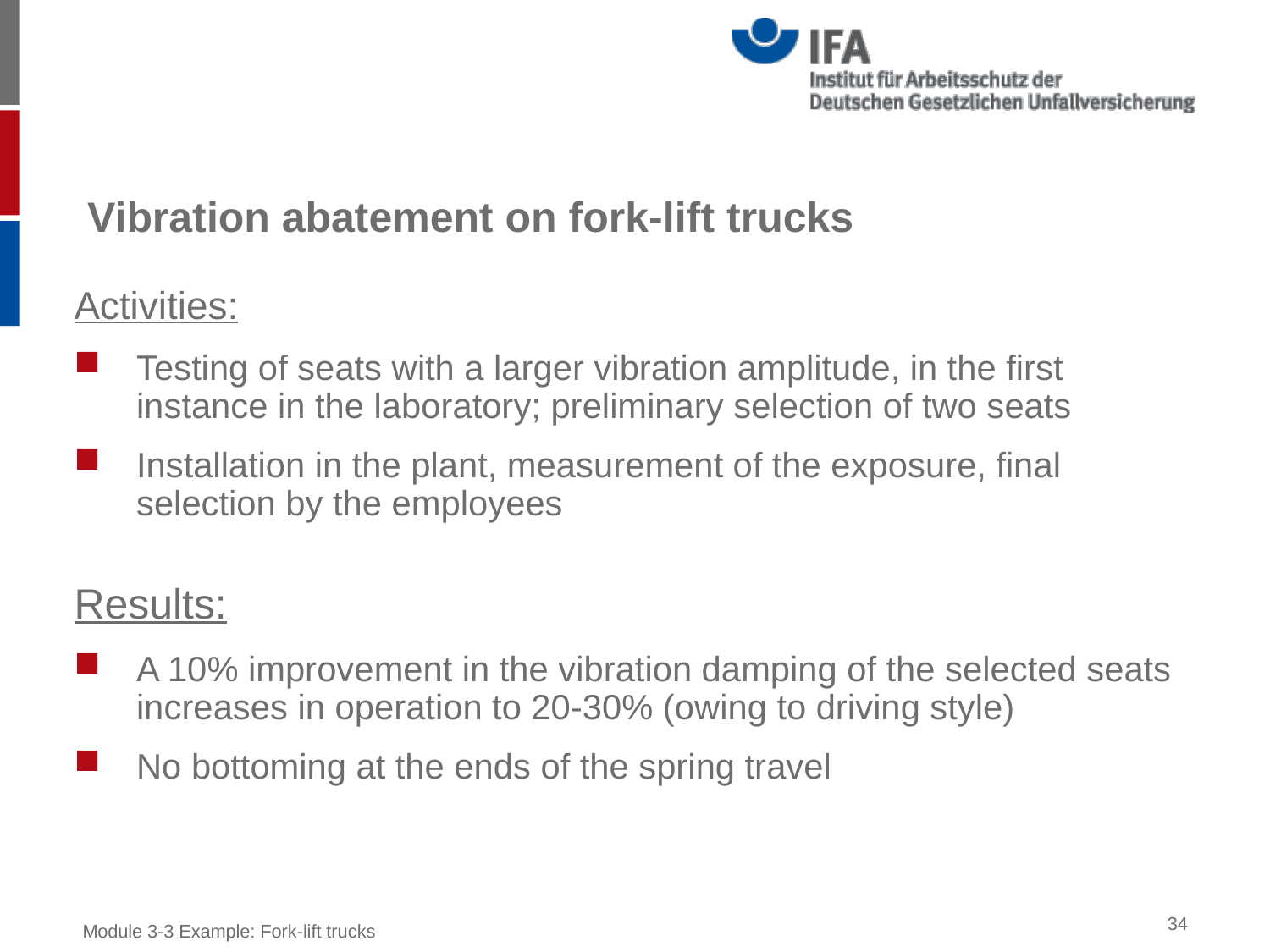

# Vibration abatement on fork-lift trucks
Activities:
Testing of seats with a larger vibration amplitude, in the first instance in the laboratory; preliminary selection of two seats
Installation in the plant, measurement of the exposure, final selection by the employees

Results:
A 10% improvement in the vibration damping of the selected seats increases in operation to 20-30% (owing to driving style)
No bottoming at the ends of the spring travel
34